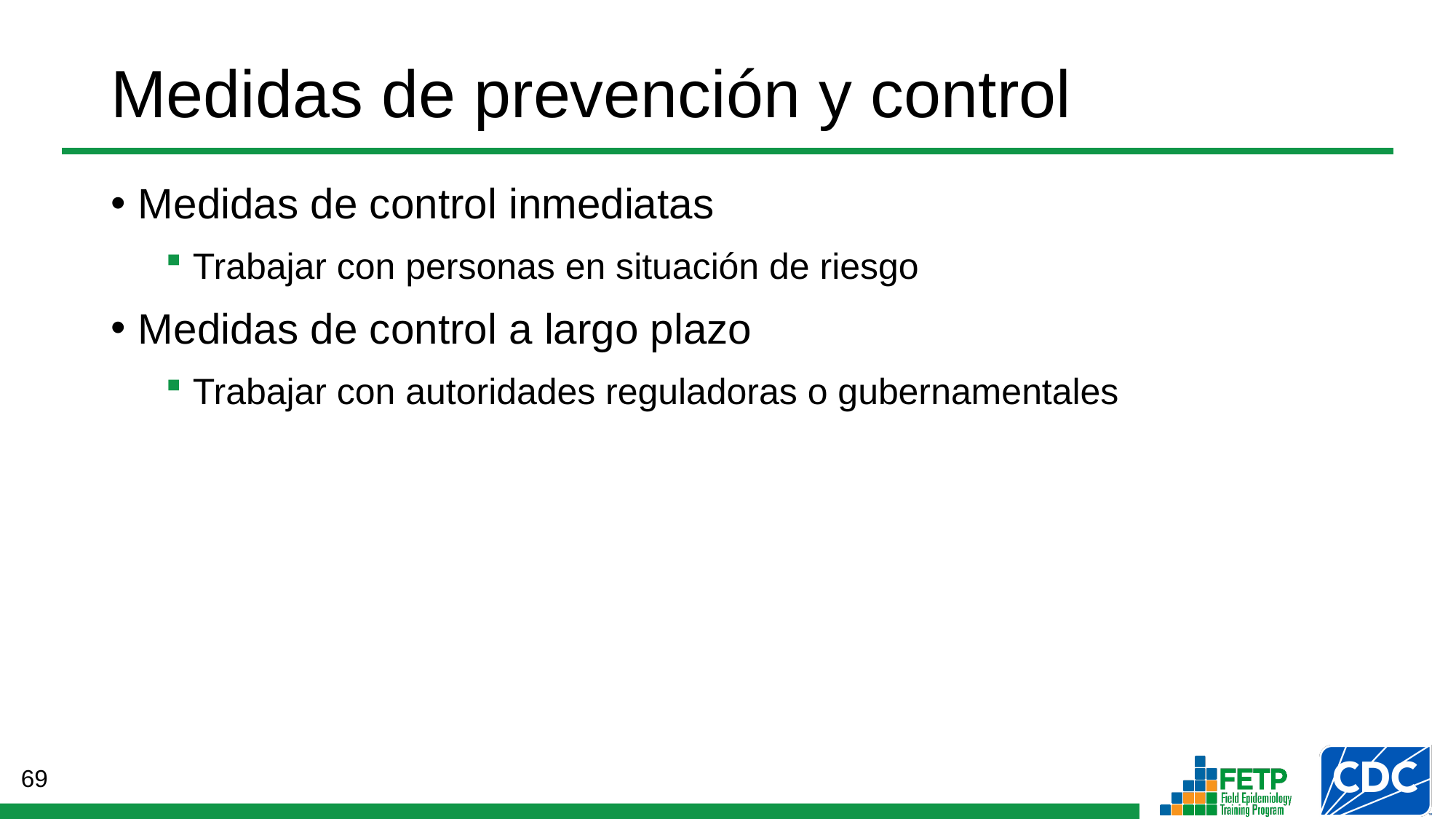

Medidas de prevención y control
Medidas de control inmediatas
Trabajar con personas en situación de riesgo
Medidas de control a largo plazo
Trabajar con autoridades reguladoras o gubernamentales